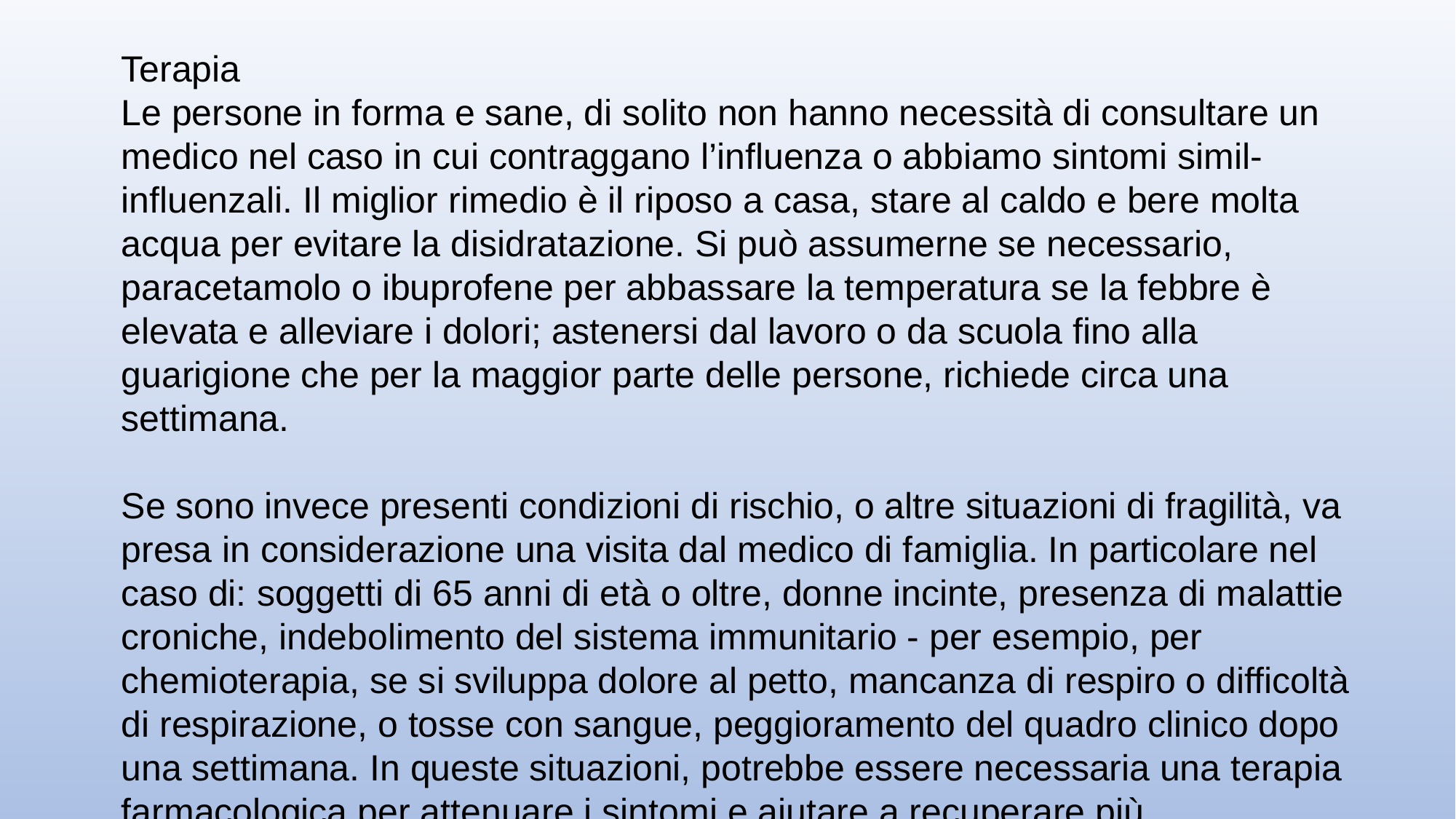

Terapia
Le persone in forma e sane, di solito non hanno necessità di consultare un medico nel caso in cui contraggano l’influenza o abbiamo sintomi simil-influenzali. Il miglior rimedio è il riposo a casa, stare al caldo e bere molta acqua per evitare la disidratazione. Si può assumerne se necessario, paracetamolo o ibuprofene per abbassare la temperatura se la febbre è elevata e alleviare i dolori; astenersi dal lavoro o da scuola fino alla guarigione che per la maggior parte delle persone, richiede circa una settimana.

Se sono invece presenti condizioni di rischio, o altre situazioni di fragilità, va presa in considerazione una visita dal medico di famiglia. In particolare nel caso di: soggetti di 65 anni di età o oltre, donne incinte, presenza di malattie croniche, indebolimento del sistema immunitario - per esempio, per chemioterapia, se si sviluppa dolore al petto, mancanza di respiro o difficoltà di respirazione, o tosse con sangue, peggioramento del quadro clinico dopo una settimana. In queste situazioni, potrebbe essere necessaria una terapia farmacologica per attenuare i sintomi e aiutare a recuperare più rapidamente.